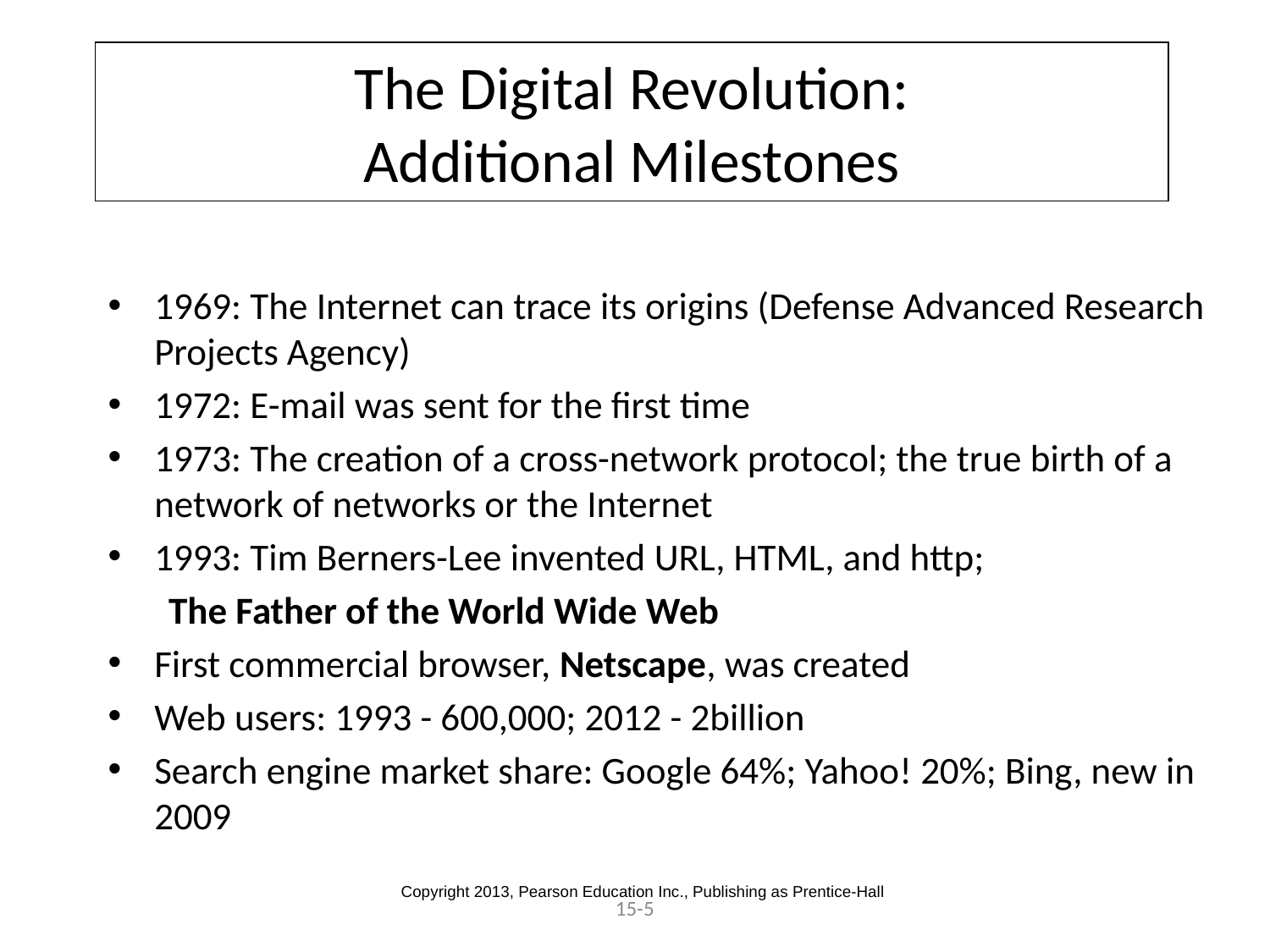

# The Digital Revolution: Additional Milestones
1969: The Internet can trace its origins (Defense Advanced Research Projects Agency)
1972: E-mail was sent for the first time
1973: The creation of a cross-network protocol; the true birth of a network of networks or the Internet
1993: Tim Berners-Lee invented URL, HTML, and http;
       The Father of the World Wide Web
First commercial browser, Netscape, was created
Web users: 1993 - 600,000; 2012 - 2billion
Search engine market share: Google 64%; Yahoo! 20%; Bing, new in 2009

Copyright 2013, Pearson Education Inc., Publishing as Prentice-Hall

15-5